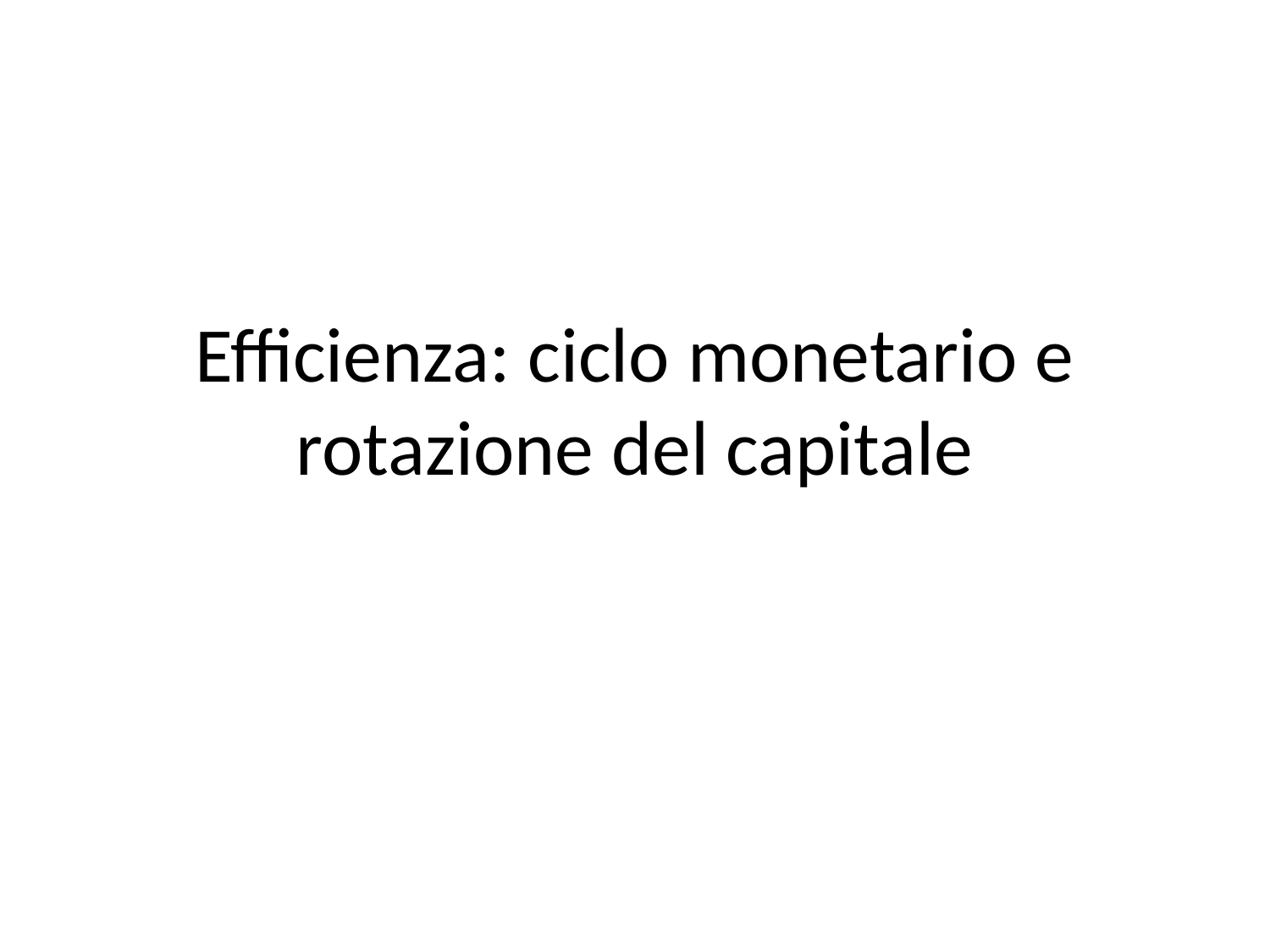

# Efficienza: ciclo monetario e rotazione del capitale